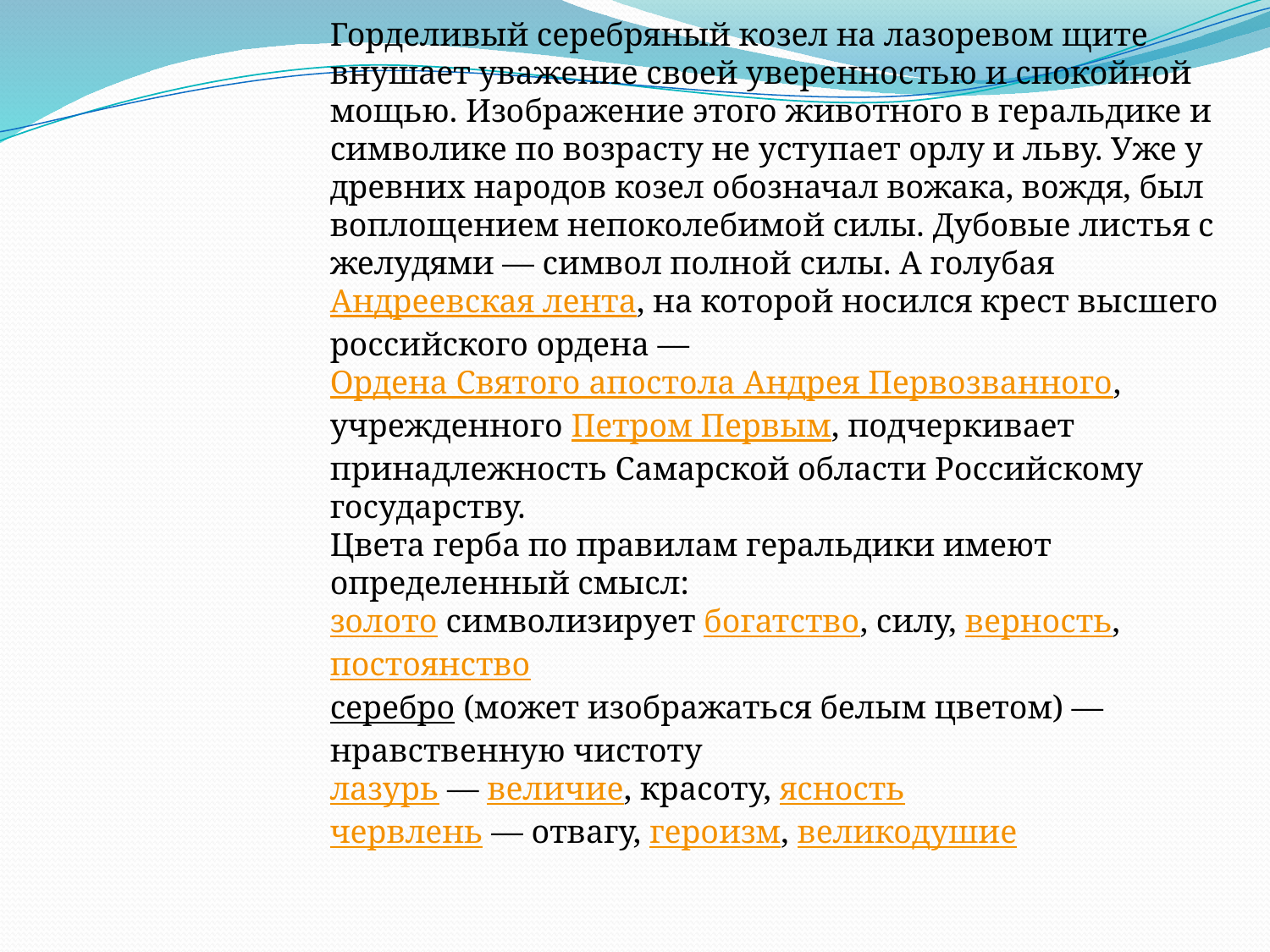

Горделивый серебряный козел на лазоревом щите внушает уважение своей уверенностью и спокойной мощью. Изображение этого животного в геральдике и символике по возрасту не уступает орлу и льву. Уже у древних народов козел обозначал вожака, вождя, был воплощением непоколебимой силы. Дубовые листья с желудями — символ полной силы. А голубая Андреевская лента, на которой носился крест высшего российского ордена — Ордена Святого апостола Андрея Первозванного, учрежденного Петром Первым, подчеркивает принадлежность Самарской области Российскому государству.
Цвета герба по правилам геральдики имеют определенный смысл:
золото символизирует богатство, силу, верность, постоянство
серебро (может изображаться белым цветом) — нравственную чистоту
лазурь — величие, красоту, ясность
червлень — отвагу, героизм, великодушие